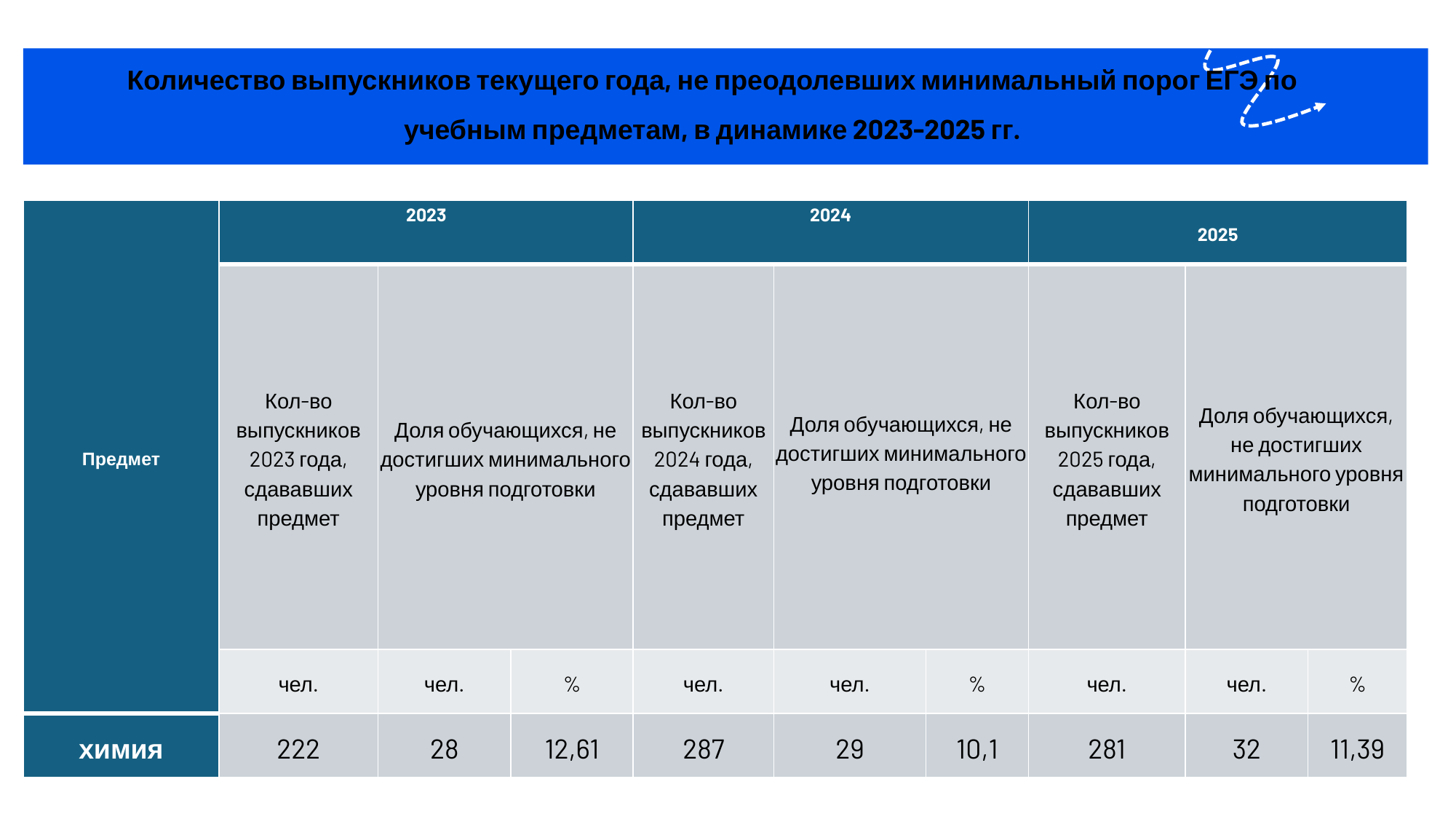

Количество выпускников текущего года, не преодолевших минимальный порог ЕГЭ по учебным предметам, в динамике 2023-2025 гг.

| Предмет | 2023 |  |  | 2024 |  |  | 2025 |  |  |
| --- | --- | --- | --- | --- | --- | --- | --- | --- | --- |
|  | Кол-во выпускников 2023 года, сдававших предмет | Доля обучающихся, не достигших минимального уровня подготовки |  | Кол-во выпускников 2024 года, сдававших предмет | Доля обучающихся, не достигших минимального уровня подготовки |  | Кол-во выпускников 2025 года, сдававших предмет | Доля обучающихся, не достигших минимального уровня подготовки |  |
|  | чел. | чел. | % | чел. | чел. | % | чел. | чел. | % |
| химия | 222 | 28 | 12,61 | 287 | 29 | 10,1 | 281 | 32 | 11,39 |